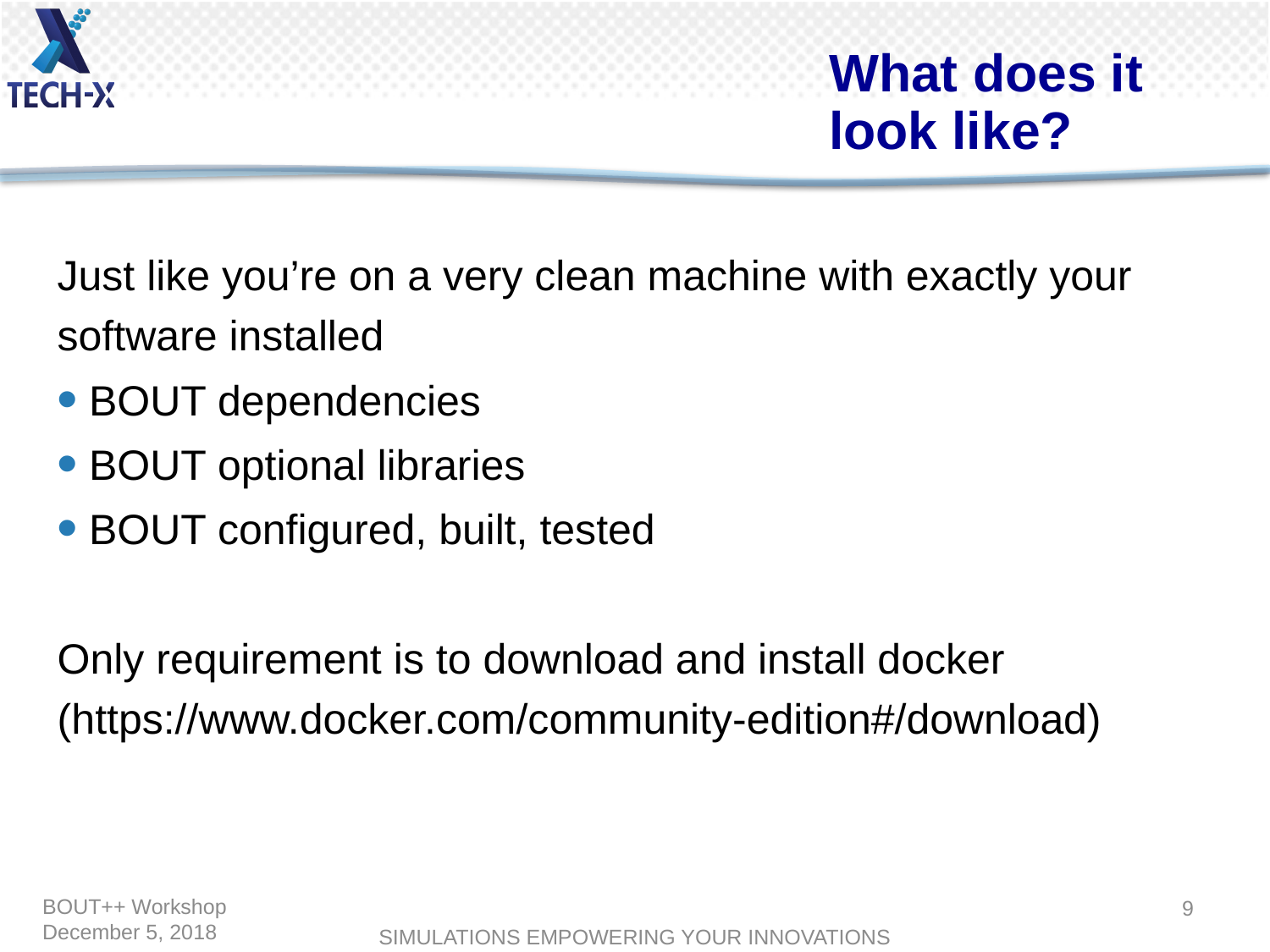

# What does it look like?
Just like you’re on a very clean machine with exactly your software installed
BOUT dependencies
BOUT optional libraries
BOUT configured, built, tested

Only requirement is to download and install docker (https://www.docker.com/community-edition#/download)
9
BOUT++ Workshop
December 5, 2018
SIMULATIONS EMPOWERING YOUR INNOVATIONS